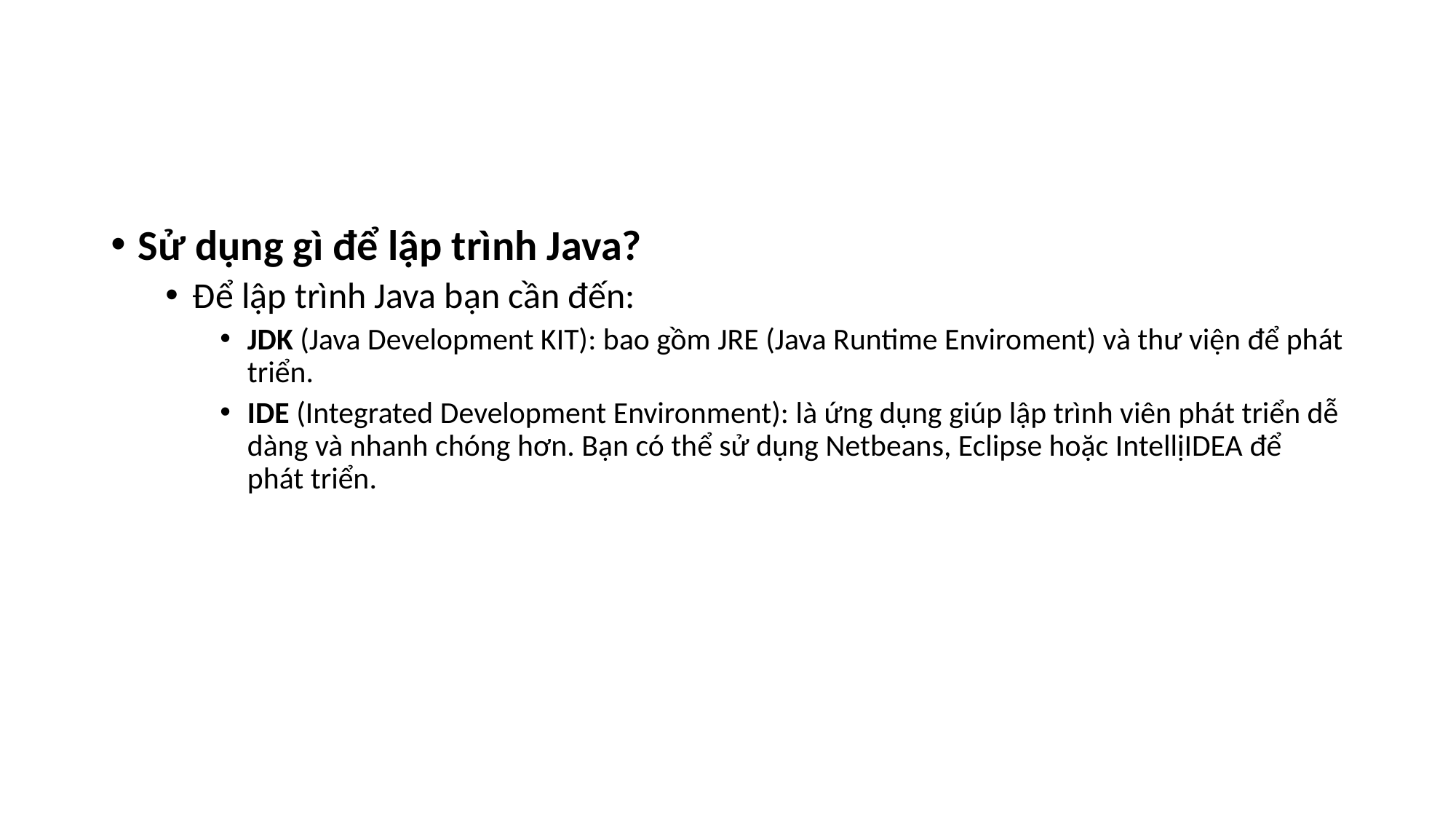

#
Sử dụng gì để lập trình Java?
Để lập trình Java bạn cần đến:
JDK (Java Development KIT): bao gồm JRE (Java Runtime Enviroment) và thư viện để phát triển.
IDE (Integrated Development Environment): là ứng dụng giúp lập trình viên phát triển dễ dàng và nhanh chóng hơn. Bạn có thể sử dụng Netbeans, Eclipse hoặc IntellịIDEA để phát triển.